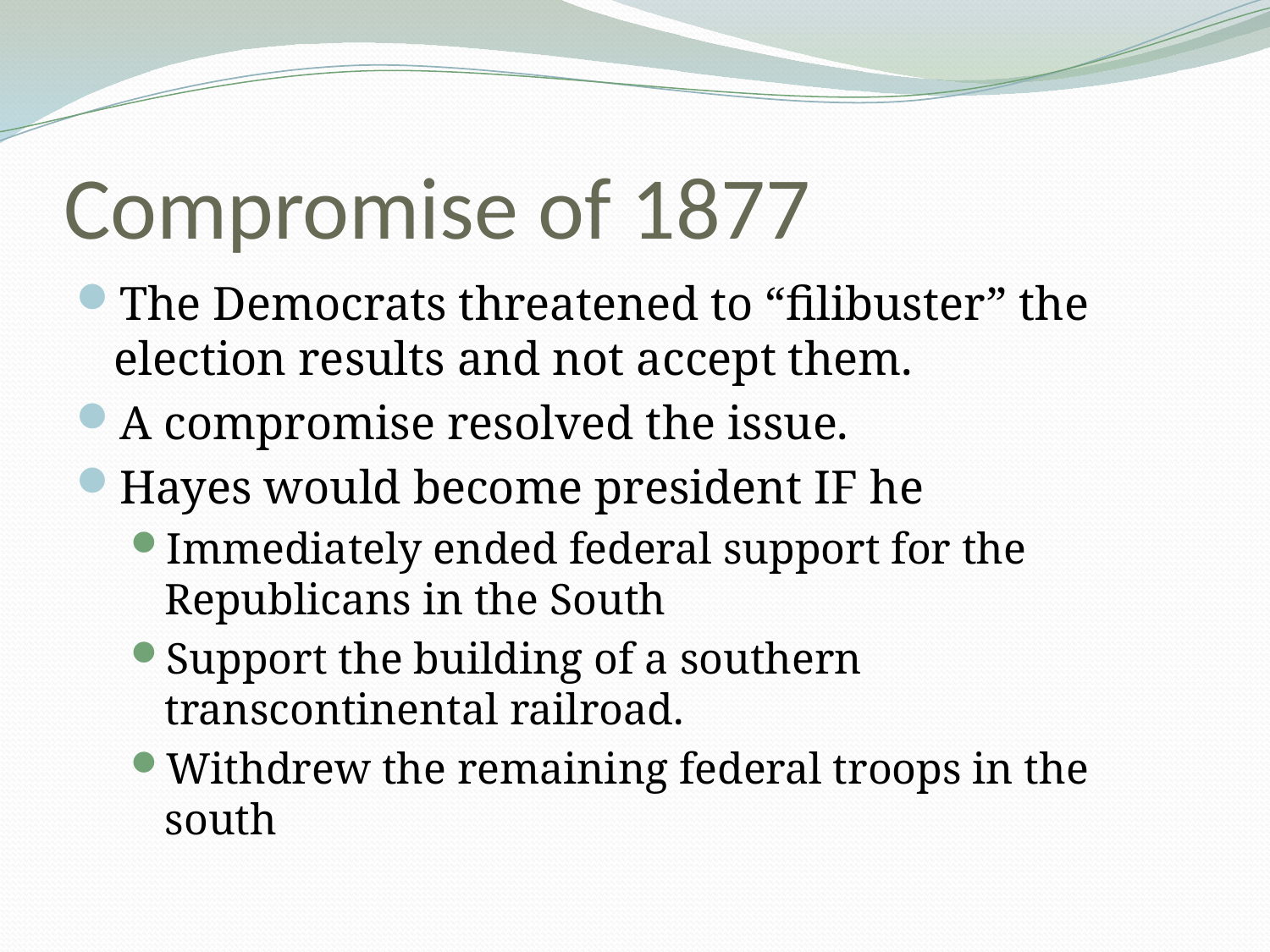

# Compromise of 1877
The Democrats threatened to “filibuster” the election results and not accept them.
A compromise resolved the issue.
Hayes would become president IF he
Immediately ended federal support for the Republicans in the South
Support the building of a southern transcontinental railroad.
Withdrew the remaining federal troops in the south